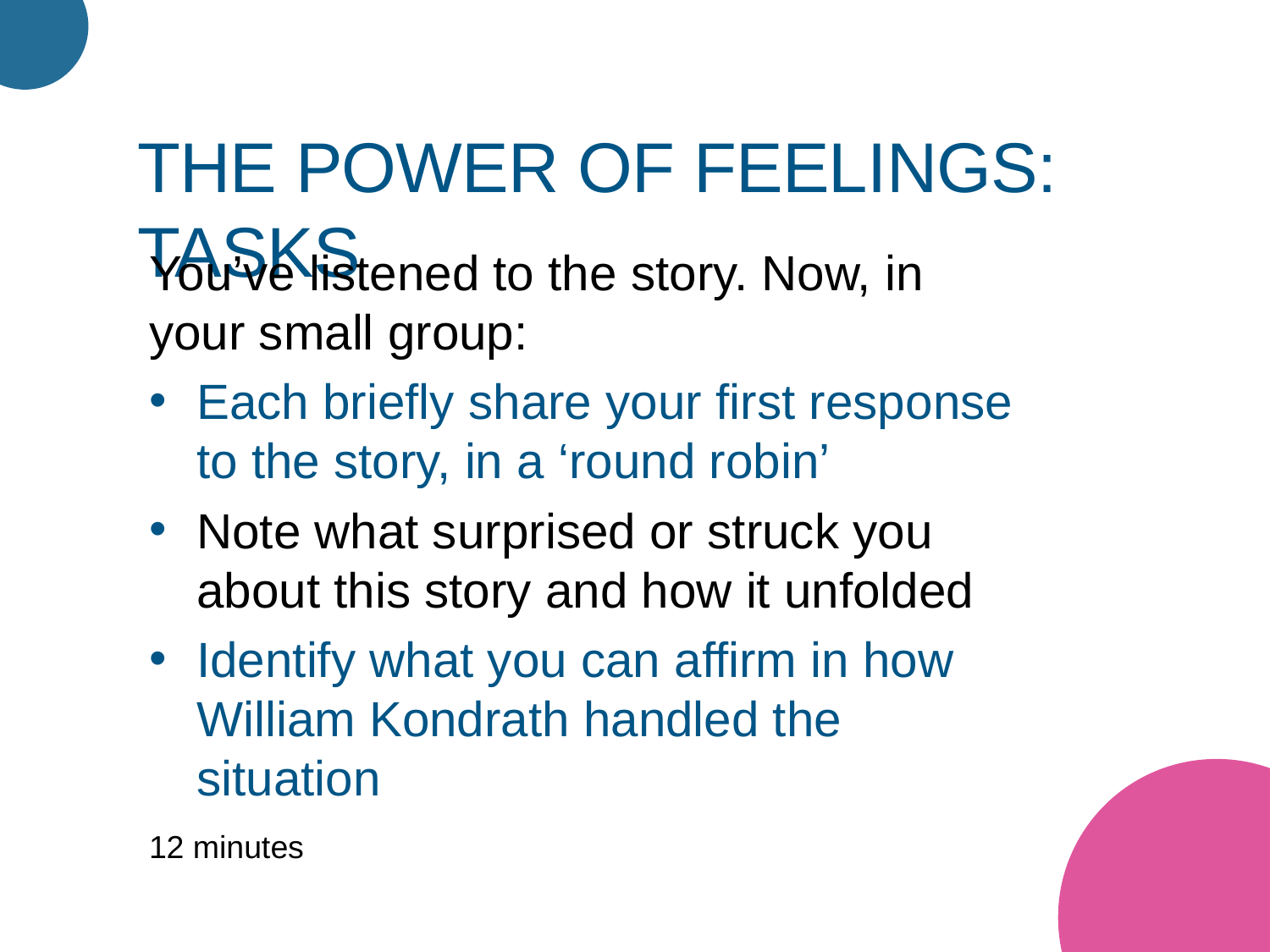

THE POWER OF FEELINGS: tasks
You’ve listened to the story. Now, in your small group:
Each briefly share your first response to the story, in a ‘round robin’
Note what surprised or struck you about this story and how it unfolded
Identify what you can affirm in how William Kondrath handled the situation
12 minutes